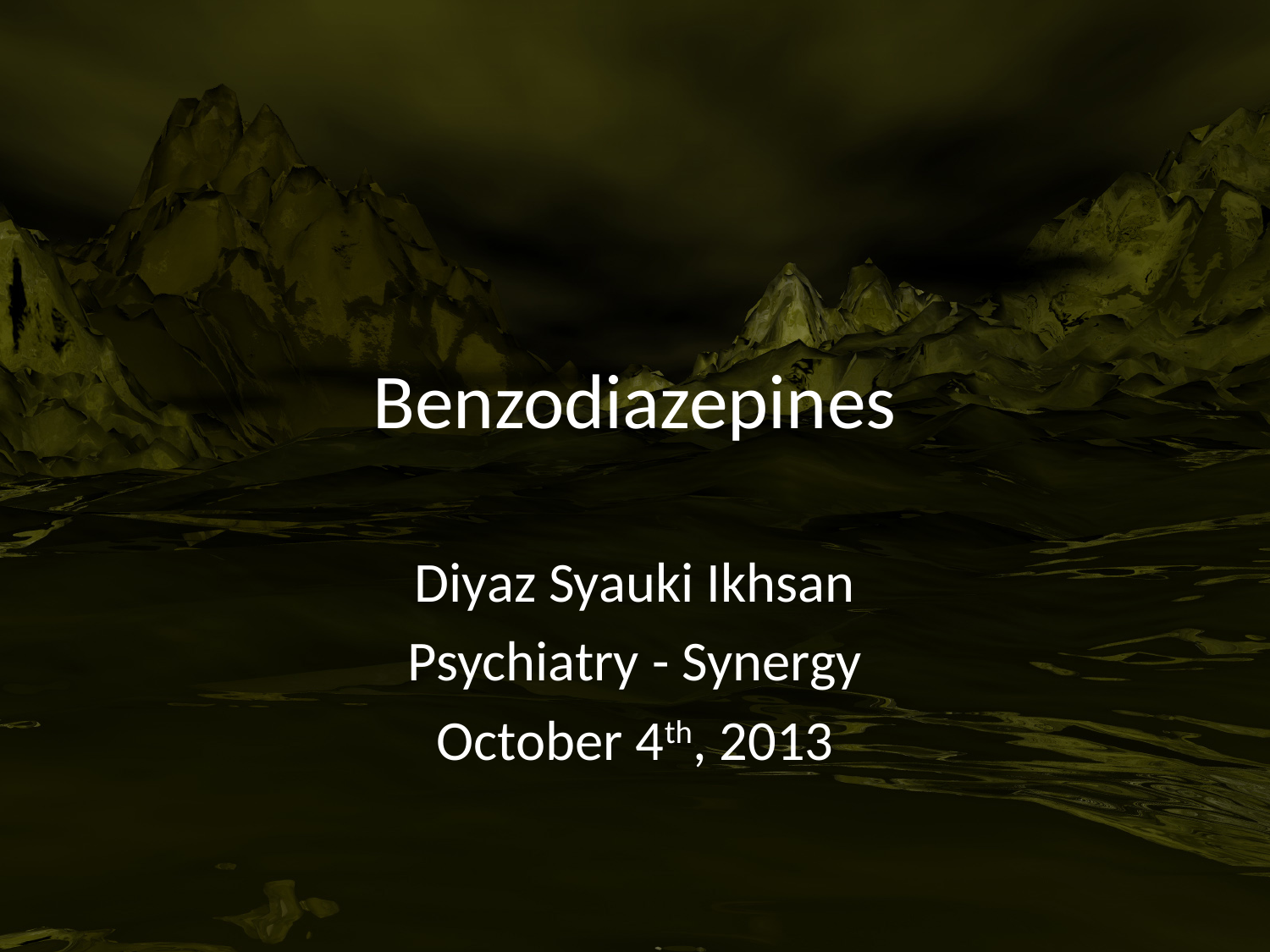

# Benzodiazepines
Diyaz Syauki Ikhsan
Psychiatry - Synergy
October 4th, 2013